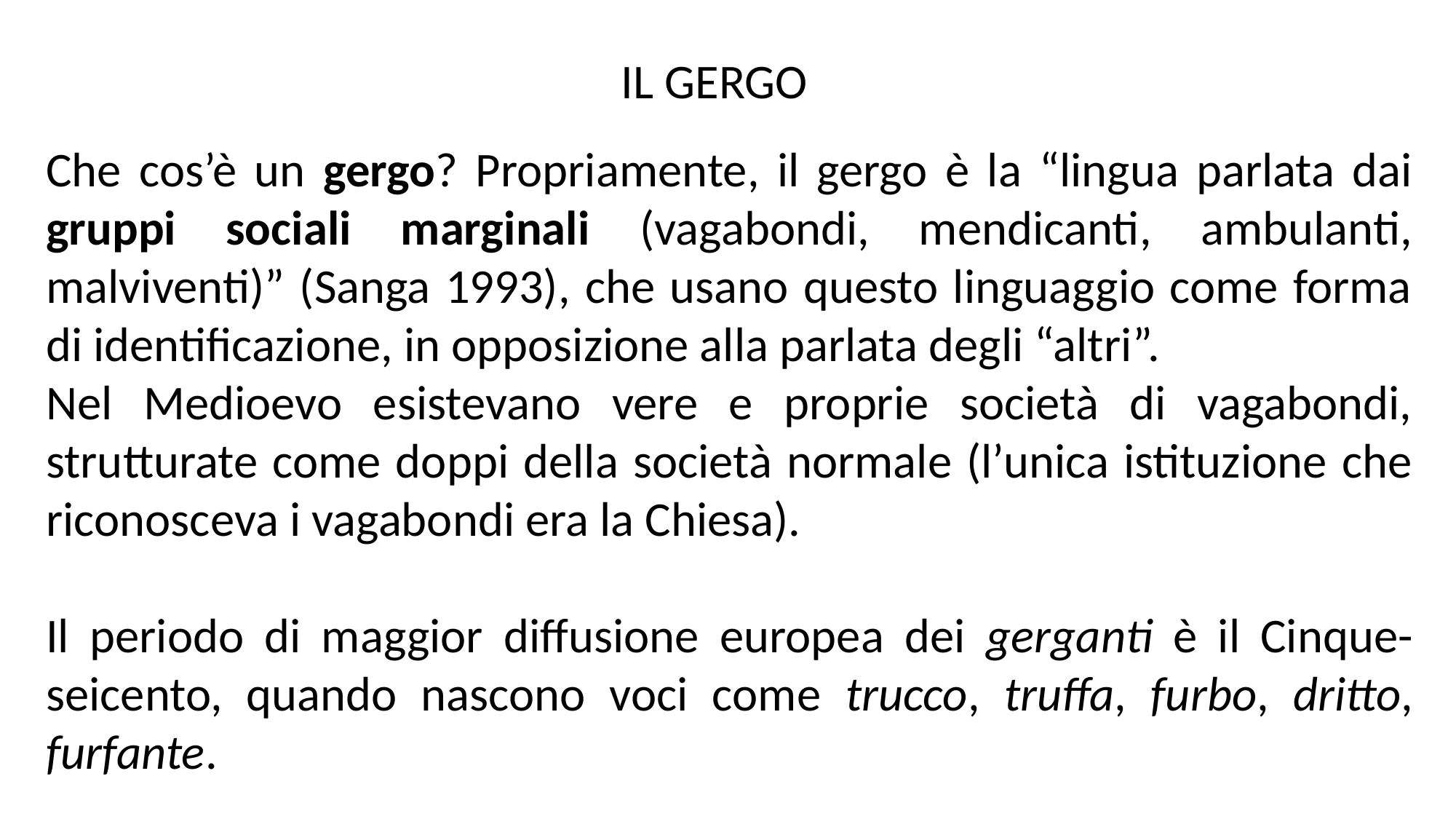

IL GERGO
Che cos’è un gergo? Propriamente, il gergo è la “lingua parlata dai gruppi sociali marginali (vagabondi, mendicanti, ambulanti, malviventi)” (Sanga 1993), che usano questo linguaggio come forma di identificazione, in opposizione alla parlata degli “altri”.
Nel Medioevo esistevano vere e proprie società di vagabondi, strutturate come doppi della società normale (l’unica istituzione che riconosceva i vagabondi era la Chiesa).

Il periodo di maggior diffusione europea dei gerganti è il Cinque-seicento, quando nascono voci come trucco, truffa, furbo, dritto, furfante.